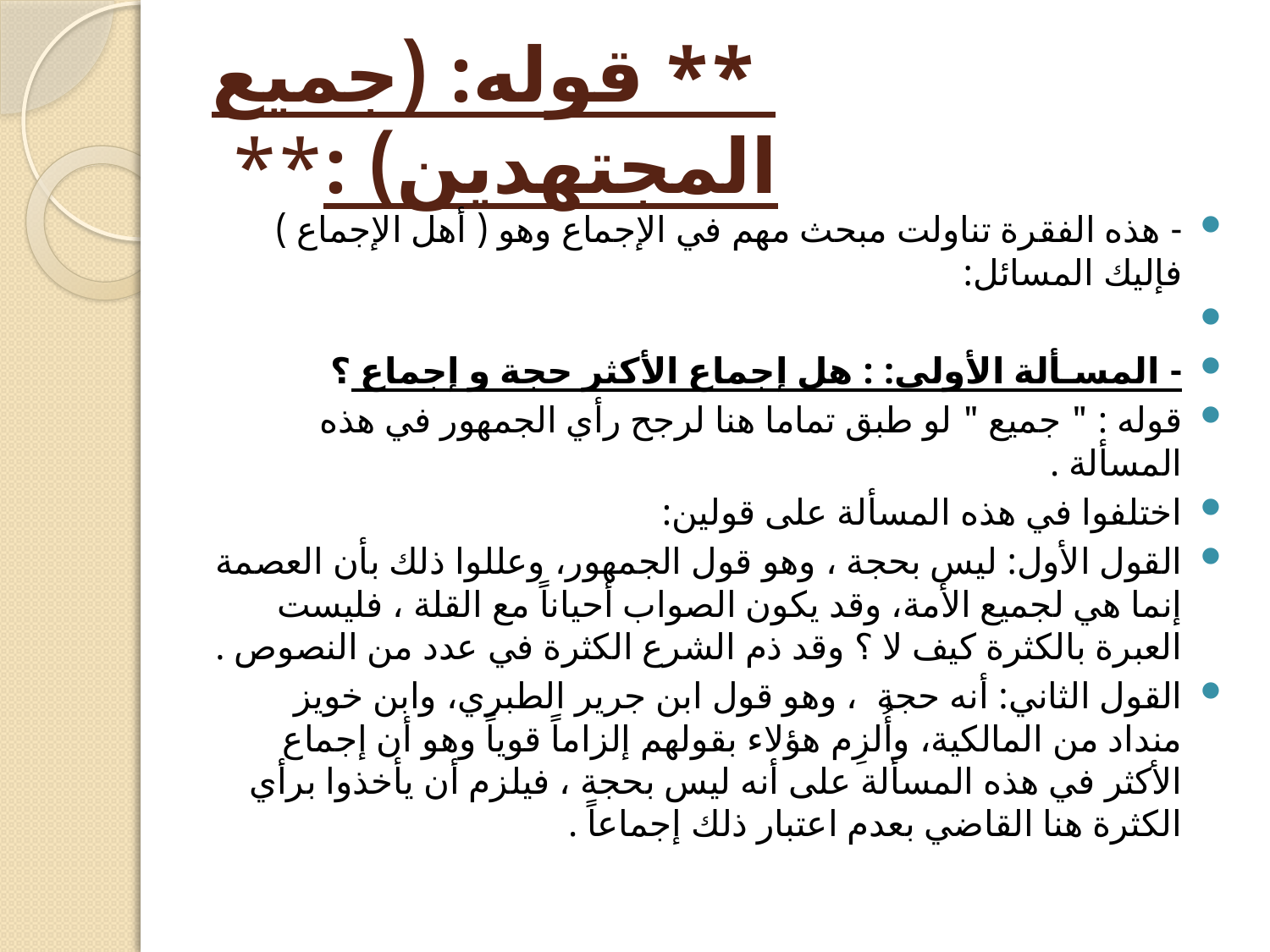

# ** قوله: (جميع المجتهدين) :**
- هذه الفقرة تناولت مبحث مهم في الإجماع وهو ( أهل الإجماع ) فإليك المسائل:

- المسـألة الأولى: : هل إجماع الأكثر حجة و إجماع ؟
قوله : " جميع " لو طبق تماما هنا لرجح رأي الجمهور في هذه المسألة .
اختلفوا في هذه المسألة على قولين:
القول الأول: ليس بحجة ، وهو قول الجمهور، وعللوا ذلك بأن العصمة إنما هي لجميع الأمة، وقد يكون الصواب أحياناً مع القلة ، فليست العبرة بالكثرة كيف لا ؟ وقد ذم الشرع الكثرة في عدد من النصوص .
القول الثاني: أنه حجة  ، وهو قول ابن جرير الطبري، وابن خويز منداد من المالكية، وأُلزِم هؤلاء بقولهم إلزاماً قوياً وهو أن إجماع الأكثر في هذه المسألة على أنه ليس بحجة ، فيلزم أن يأخذوا برأي الكثرة هنا القاضي بعدم اعتبار ذلك إجماعاً .